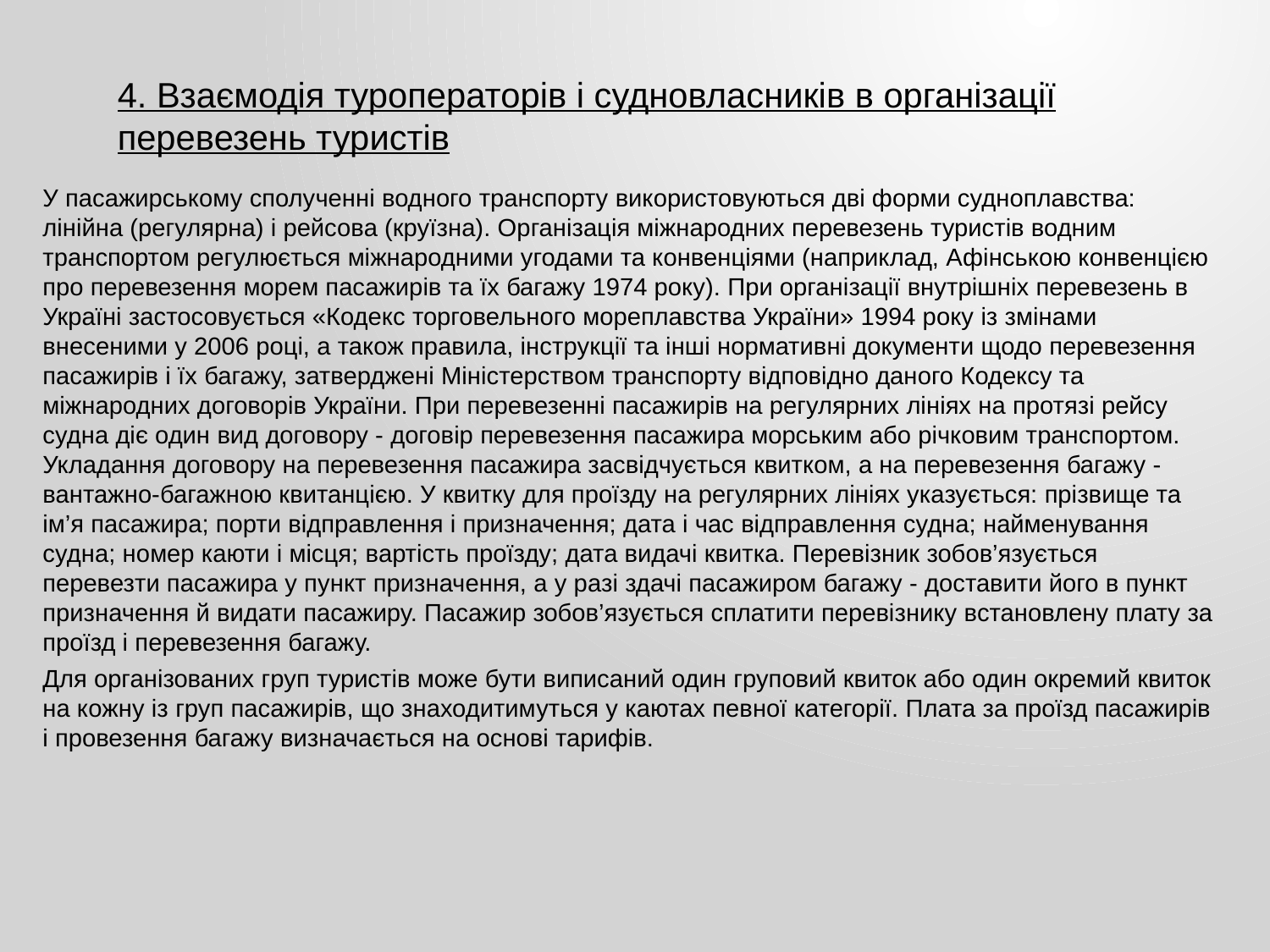

# 4. Взаємодія туроператорів і судновласників в організації перевезень туристів
У пасажирському сполученні водного транспорту використовуються дві форми судноплавства: лінійна (регулярна) і рейсова (круїзна). Організація міжнародних перевезень туристів водним транспортом регулюється міжнародними угодами та конвенціями (наприклад, Афінською конвенцією про перевезення морем пасажирів та їх багажу 1974 року). При організації внутрішніх перевезень в Україні застосовується «Кодекс торговельного мореплавства України» 1994 року із змінами внесеними у 2006 році, а також правила, інструкції та інші нормативні документи щодо перевезення пасажирів і їх багажу, затверджені Міністерством транспорту відповідно даного Кодексу та міжнародних договорів України. При перевезенні пасажирів на регулярних лініях на протязі рейсу судна діє один вид договору - договір перевезення пасажира морським або річковим транспортом. Укладання договору на перевезення пасажира засвідчується квитком, а на перевезення багажу - вантажно-багажною квитанцією. У квитку для проїзду на регулярних лініях указується: прізвище та ім’я пасажира; порти відправлення і призначення; дата і час відправлення судна; найменування судна; номер каюти і місця; вартість проїзду; дата видачі квитка. Перевізник зобов’язується перевезти пасажира у пункт призначення, а у разі здачі пасажиром багажу - доставити його в пункт призначення й видати пасажиру. Пасажир зобов’язується сплатити перевізнику встановлену плату за проїзд і перевезення багажу.
Для організованих груп туристів може бути виписаний один груповий квиток або один окремий квиток на кожну із груп пасажирів, що знаходитимуться у каютах певної категорії. Плата за проїзд пасажирів і провезення багажу визначається на основі тарифів.